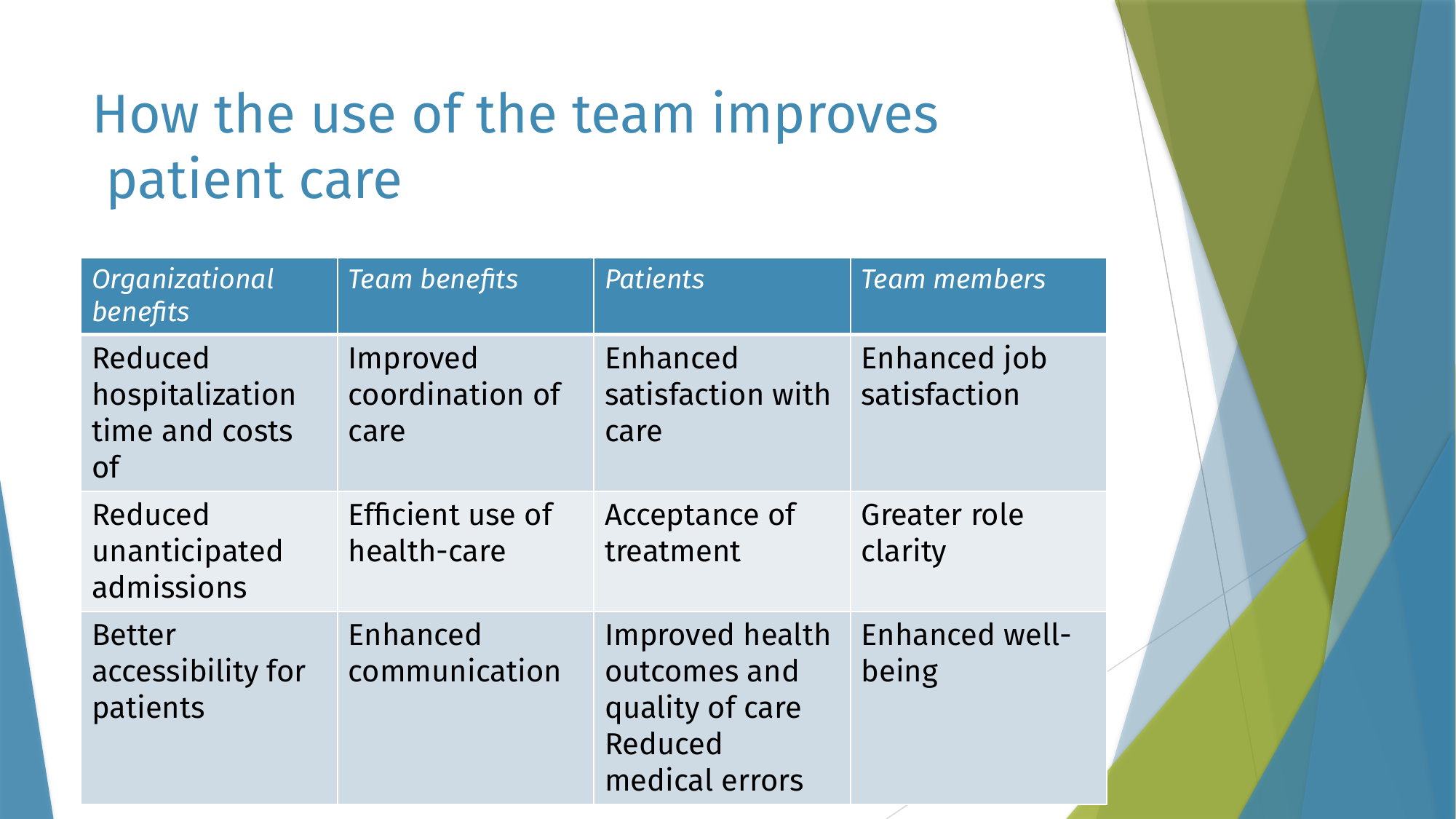

# How the use of the team improves patient care
| Organizational benefits | Team benefits | Patients | Team members |
| --- | --- | --- | --- |
| Reduced hospitalization time and costs of | Improved coordination of care | Enhanced satisfaction with care | Enhanced job satisfaction |
| Reduced unanticipated admissions | Efficient use of health-care | Acceptance of treatment | Greater role clarity |
| Better accessibility for patients | Enhanced communication | Improved health outcomes and quality of care Reduced medical errors | Enhanced well-being |